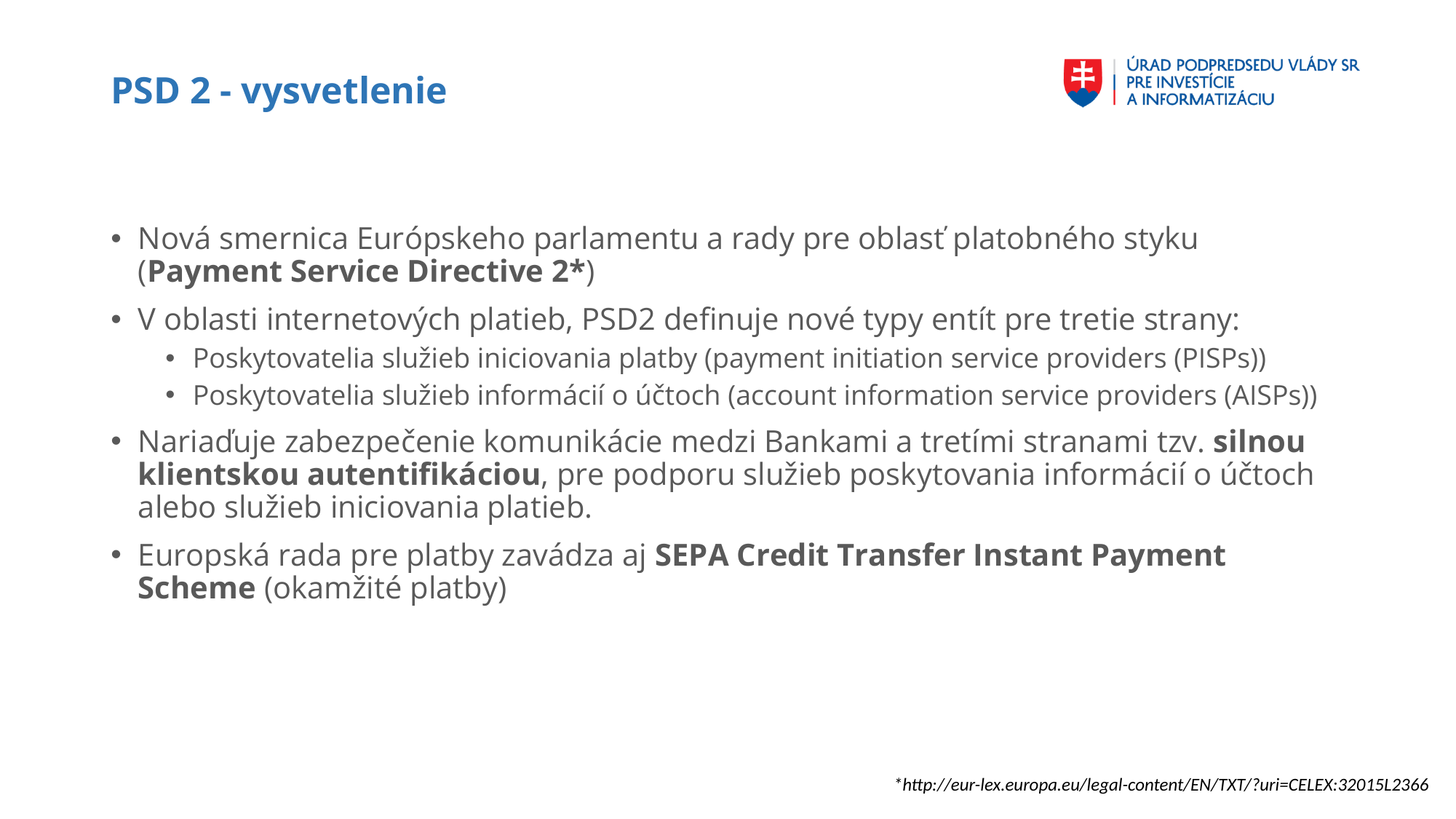

# PSD 2 - vysvetlenie
Nová smernica Európskeho parlamentu a rady pre oblasť platobného styku (Payment Service Directive 2*)
V oblasti internetových platieb, PSD2 definuje nové typy entít pre tretie strany:
Poskytovatelia služieb iniciovania platby (payment initiation service providers (PISPs))
Poskytovatelia služieb informácií o účtoch (account information service providers (AISPs))
Nariaďuje zabezpečenie komunikácie medzi Bankami a tretími stranami tzv. silnou klientskou autentifikáciou, pre podporu služieb poskytovania informácií o účtoch alebo služieb iniciovania platieb.
Europská rada pre platby zavádza aj SEPA Credit Transfer Instant Payment Scheme (okamžité platby)

*http://eur-lex.europa.eu/legal-content/EN/TXT/?uri=CELEX:32015L2366